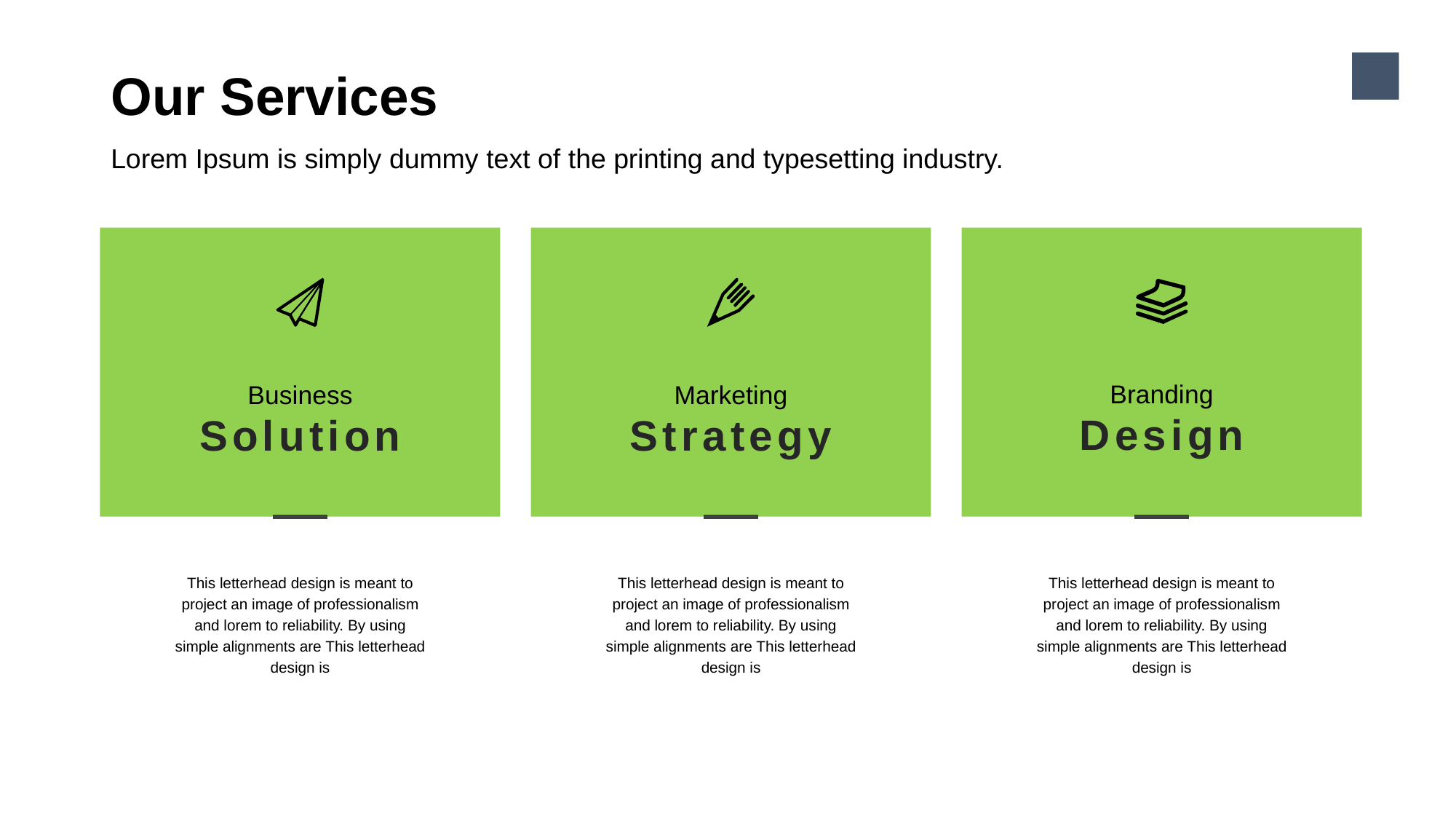

Our Services
7
Lorem Ipsum is simply dummy text of the printing and typesetting industry.

Marketing
Strategy

Business
Solution

Branding
Design
This letterhead design is meant to project an image of professionalism and lorem to reliability. By using simple alignments are This letterhead design is
This letterhead design is meant to project an image of professionalism and lorem to reliability. By using simple alignments are This letterhead design is
This letterhead design is meant to project an image of professionalism and lorem to reliability. By using simple alignments are This letterhead design is